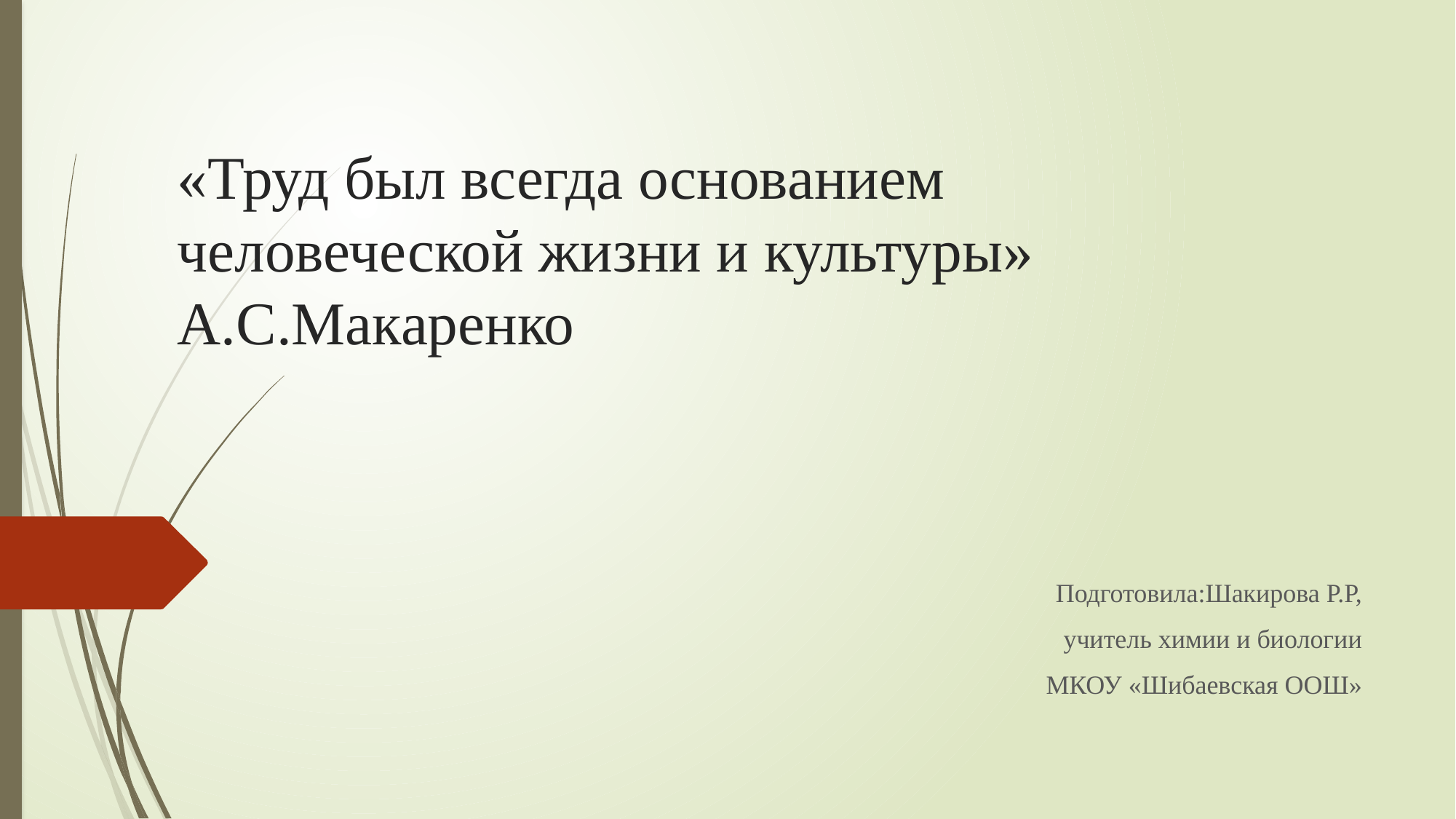

# «Труд был всегда основанием человеческой жизни и культуры» А.С.Макаренко
Подготовила:Шакирова Р.Р,
учитель химии и биологии
МКОУ «Шибаевская ООШ»